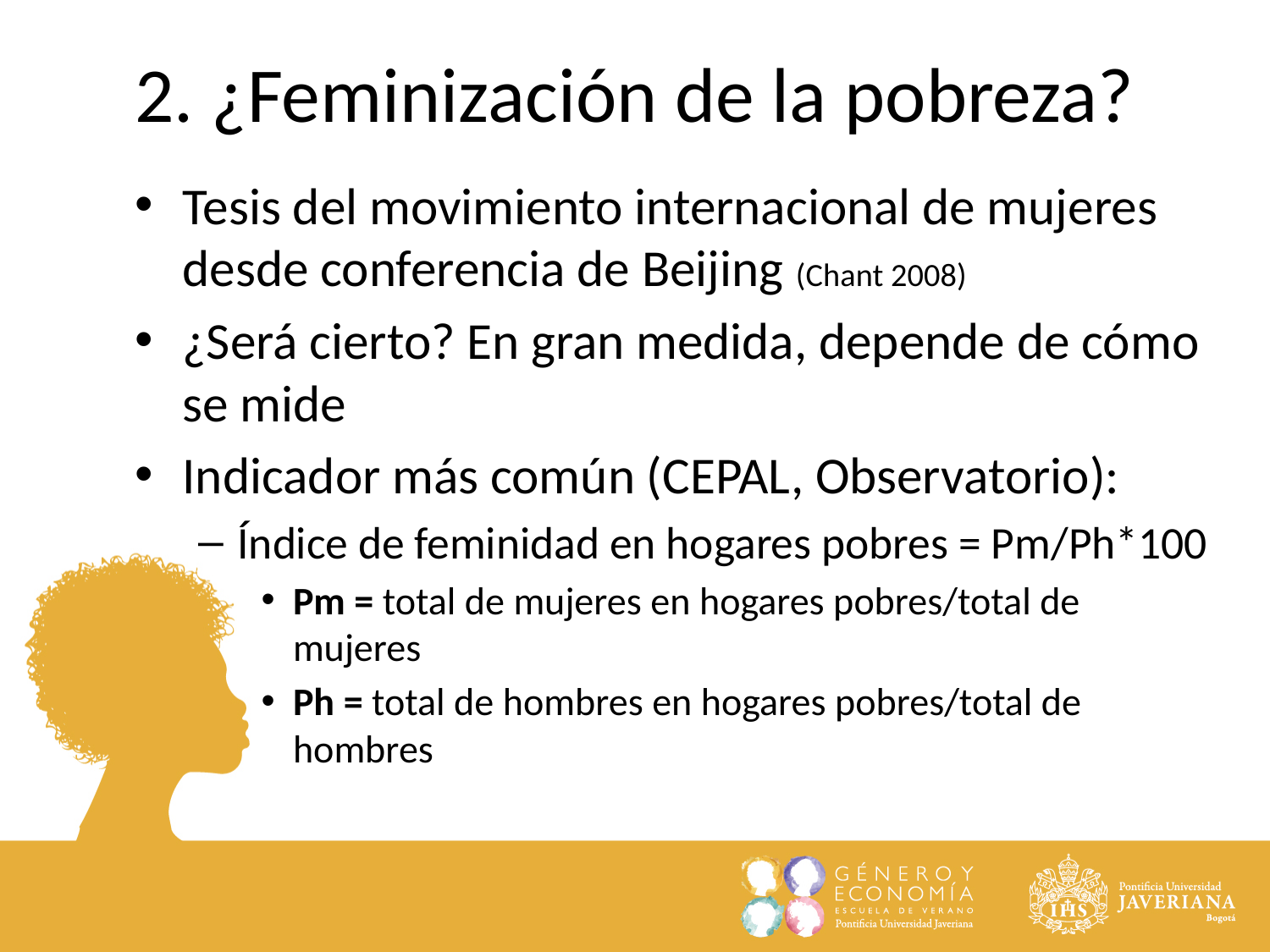

2. ¿Feminización de la pobreza?
Tesis del movimiento internacional de mujeres desde conferencia de Beijing (Chant 2008)
¿Será cierto? En gran medida, depende de cómo se mide
Indicador más común (CEPAL, Observatorio):
Índice de feminidad en hogares pobres = Pm/Ph*100
Pm = total de mujeres en hogares pobres/total de mujeres
Ph = total de hombres en hogares pobres/total de hombres